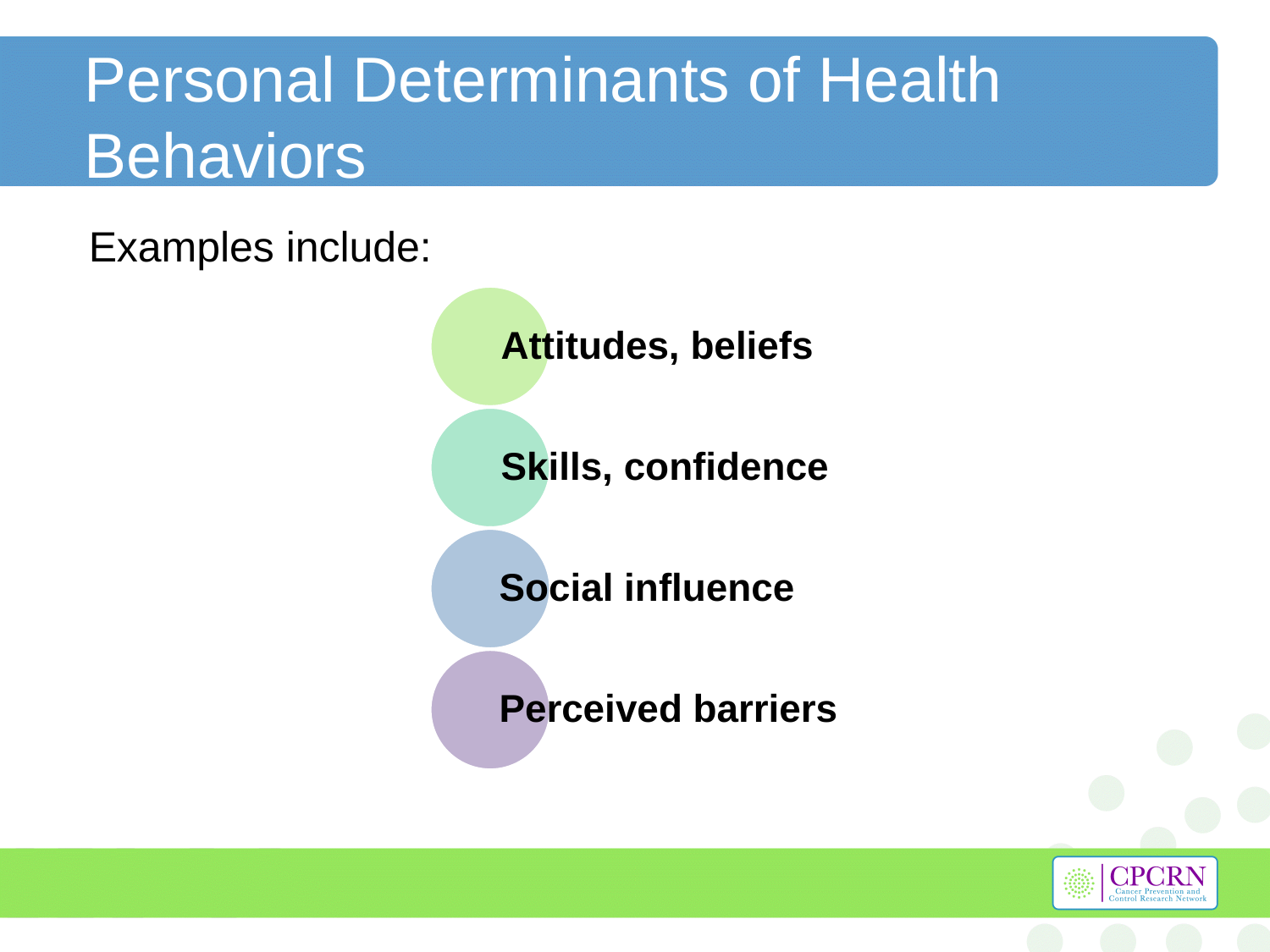

# Personal Determinants of Health Behaviors
Examples include:

 Attitudes, beliefs
 Skills, confidence
 Social influence
 Perceived barriers